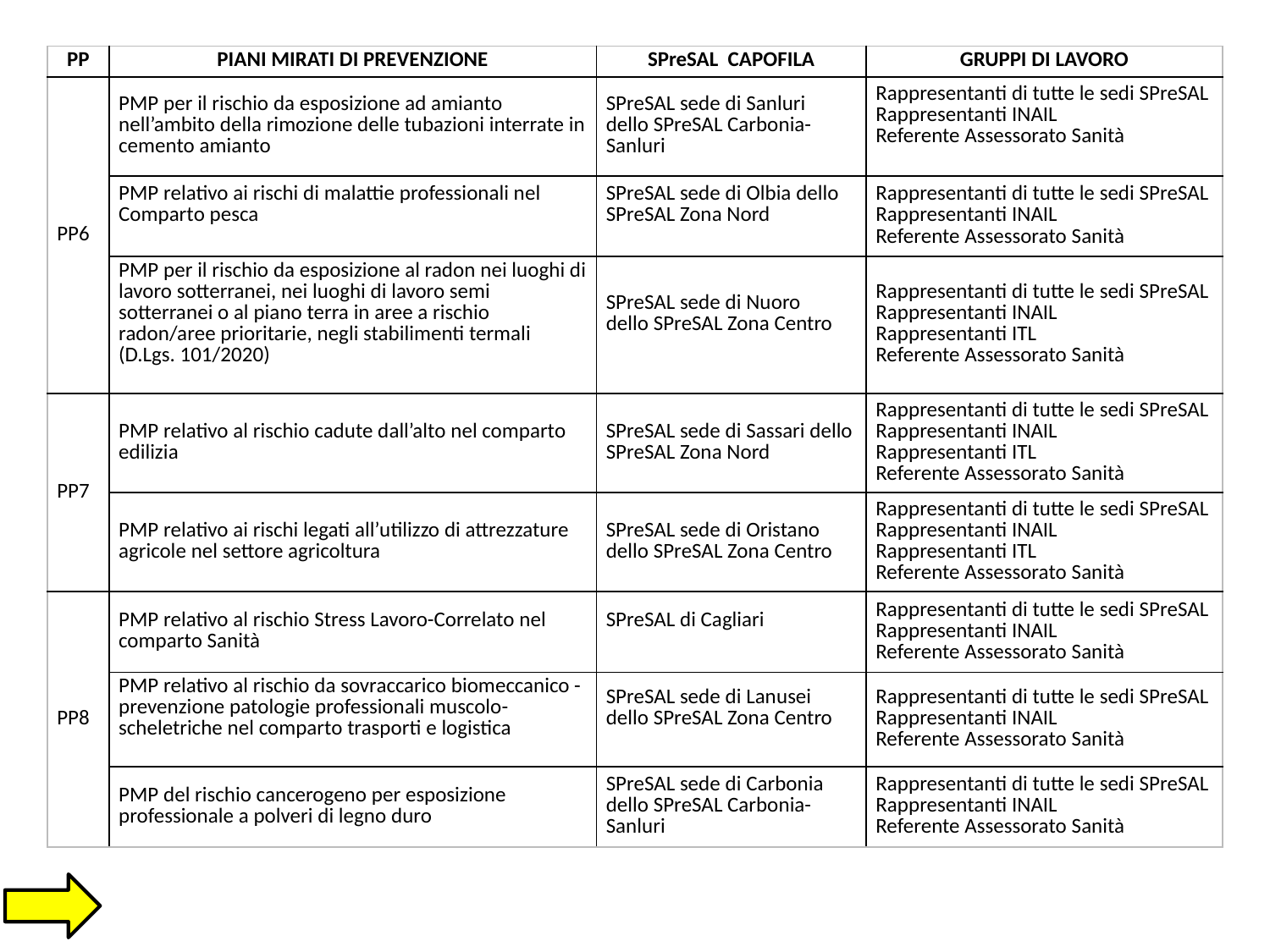

| PP | PIANI MIRATI DI PREVENZIONE | SPreSAL CAPOFILA | GRUPPI DI LAVORO |
| --- | --- | --- | --- |
| PP6 | PMP per il rischio da esposizione ad amianto nell’ambito della rimozione delle tubazioni interrate in cemento amianto | SPreSAL sede di Sanluri dello SPreSAL Carbonia-Sanluri | Rappresentanti di tutte le sedi SPreSAL Rappresentanti INAIL Referente Assessorato Sanità |
|  | PMP relativo ai rischi di malattie professionali nel Comparto pesca | SPreSAL sede di Olbia dello SPreSAL Zona Nord | Rappresentanti di tutte le sedi SPreSAL Rappresentanti INAIL Referente Assessorato Sanità |
|  | PMP per il rischio da esposizione al radon nei luoghi di lavoro sotterranei, nei luoghi di lavoro semi sotterranei o al piano terra in aree a rischio radon/aree prioritarie, negli stabilimenti termali (D.Lgs. 101/2020) | SPreSAL sede di Nuoro dello SPreSAL Zona Centro | Rappresentanti di tutte le sedi SPreSAL Rappresentanti INAIL Rappresentanti ITL Referente Assessorato Sanità |
| PP7 | PMP relativo al rischio cadute dall’alto nel comparto edilizia | SPreSAL sede di Sassari dello SPreSAL Zona Nord | Rappresentanti di tutte le sedi SPreSAL Rappresentanti INAIL Rappresentanti ITL Referente Assessorato Sanità |
|  | PMP relativo ai rischi legati all’utilizzo di attrezzature agricole nel settore agricoltura | SPreSAL sede di Oristano dello SPreSAL Zona Centro | Rappresentanti di tutte le sedi SPreSAL Rappresentanti INAIL Rappresentanti ITL Referente Assessorato Sanità |
| PP8 | PMP relativo al rischio Stress Lavoro-Correlato nel comparto Sanità | SPreSAL di Cagliari | Rappresentanti di tutte le sedi SPreSAL Rappresentanti INAIL Referente Assessorato Sanità |
|  | PMP relativo al rischio da sovraccarico biomeccanico - prevenzione patologie professionali muscolo-scheletriche nel comparto trasporti e logistica | SPreSAL sede di Lanusei dello SPreSAL Zona Centro | Rappresentanti di tutte le sedi SPreSAL Rappresentanti INAIL Referente Assessorato Sanità |
|  | PMP del rischio cancerogeno per esposizione professionale a polveri di legno duro | SPreSAL sede di Carbonia dello SPreSAL Carbonia-Sanluri | Rappresentanti di tutte le sedi SPreSAL Rappresentanti INAIL Referente Assessorato Sanità |